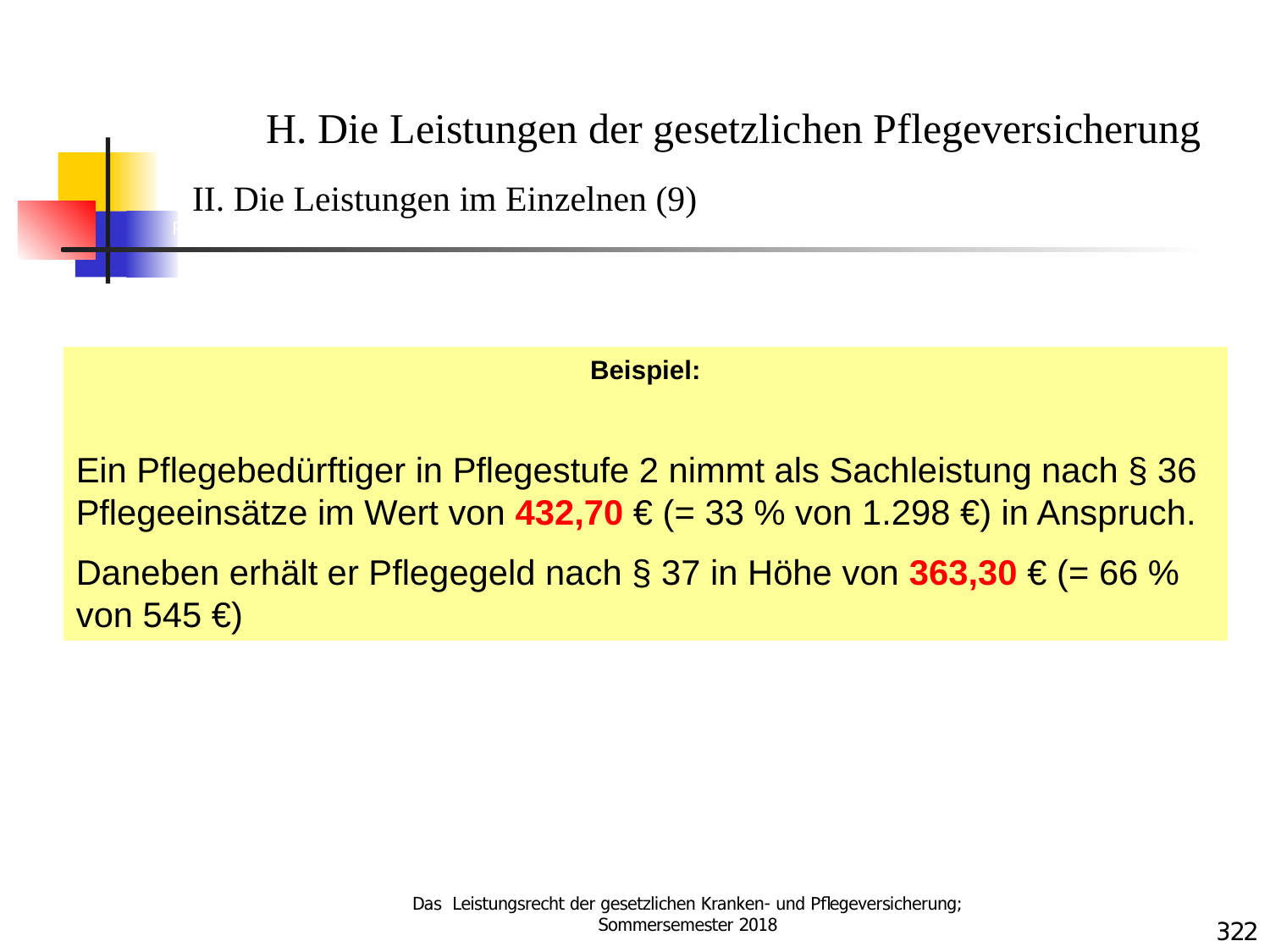

PV 16
H. Die Leistungen der gesetzlichen Pflegeversicherung
II. Die Leistungen im Einzelnen (9)
Beispiel:

Ein Pflegebedürftiger in Pflegestufe 2 nimmt als Sachleistung nach § 36 Pflegeeinsätze im Wert von 432,70 € (= 33 % von 1.298 €) in Anspruch.
Daneben erhält er Pflegegeld nach § 37 in Höhe von 363,30 € (= 66 % von 545 €)
Das  Leistungsrecht der gesetzlichen Kranken- und Pflegeversicherung; Sommersemester 2018
322